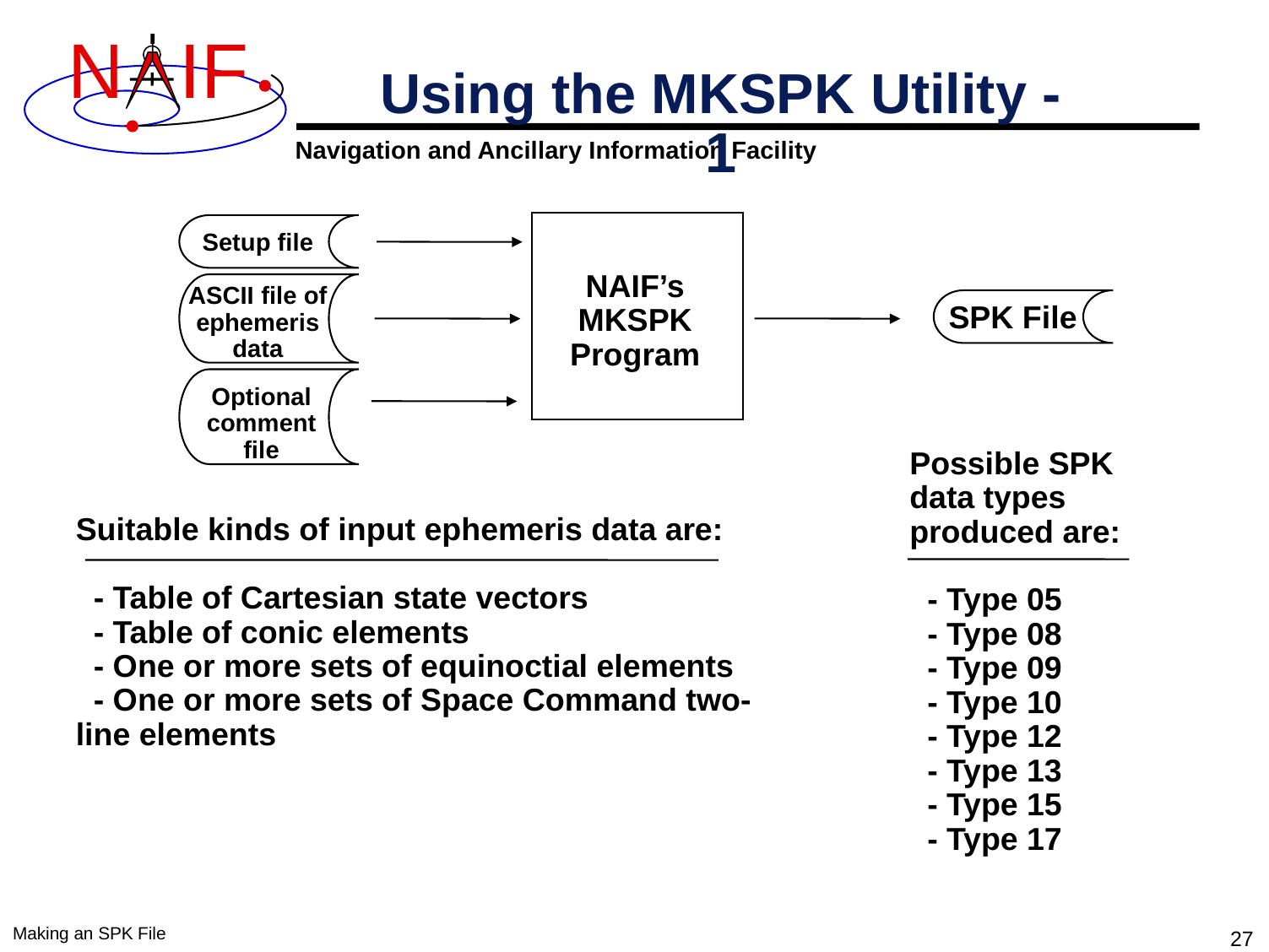

# Using the MKSPK Utility - 1

Setup file

NAIF’s
MKSPK
Program

ASCII file of
ephemeris
data

SPK File

Optional comment
file

Possible SPK
data types
produced are:

  - Type 05
  - Type 08
  - Type 09
  - Type 10
  - Type 12
  - Type 13
  - Type 15
  - Type 17
Suitable kinds of input ephemeris data are:

  - Table of Cartesian state vectors
  - Table of conic elements
  - One or more sets of equinoctial elements
  - One or more sets of Space Command two-line elements

Making an SPK File
27